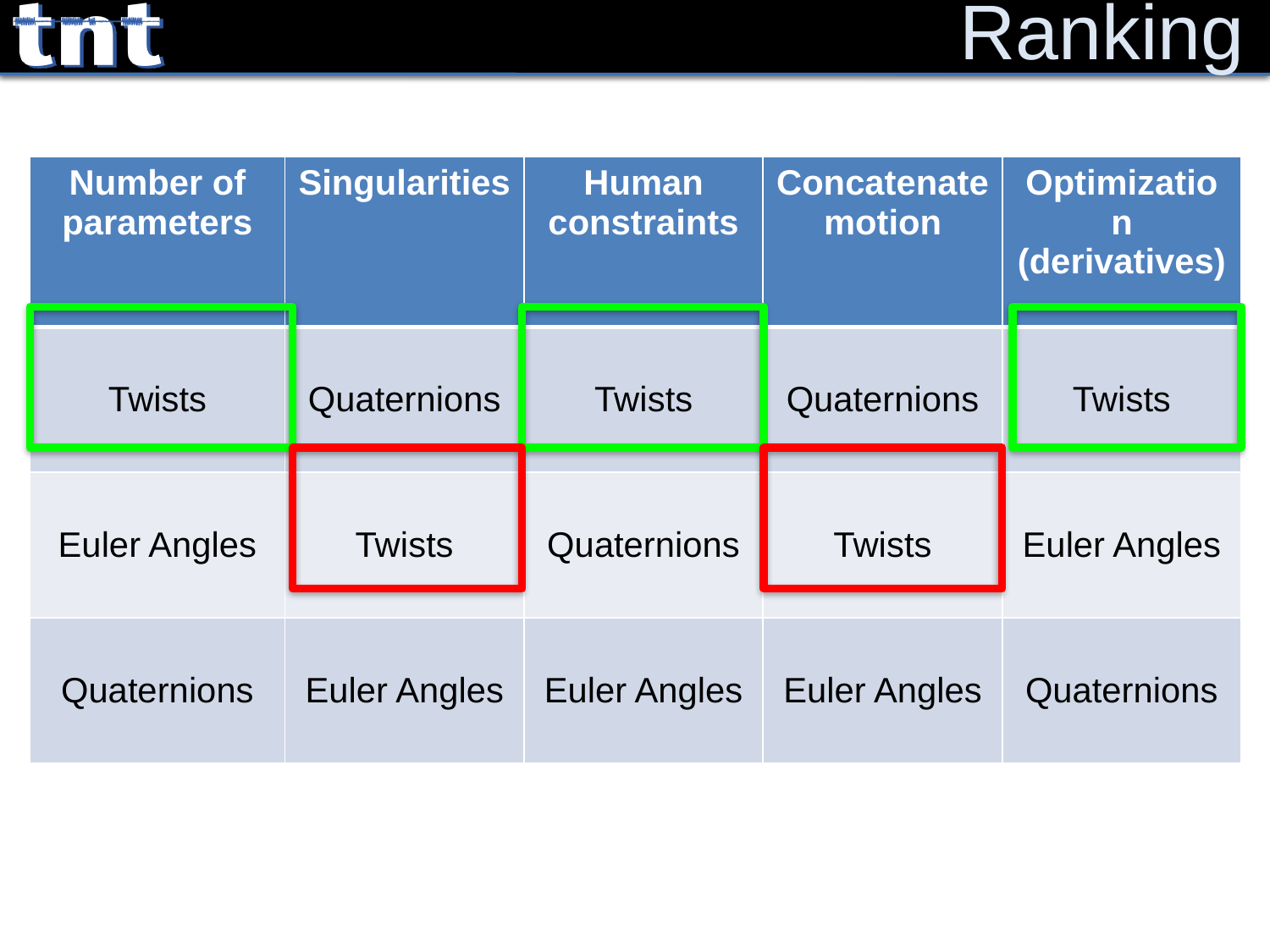

# Ranking
| Number of parameters | Singularities | Human constraints | Concatenate motion | Optimization (derivatives) |
| --- | --- | --- | --- | --- |
| Twists | Quaternions | Twists | Quaternions | Twists |
| Euler Angles | Twists | Quaternions | Twists | Euler Angles |
| Quaternions | Euler Angles | Euler Angles | Euler Angles | Quaternions |